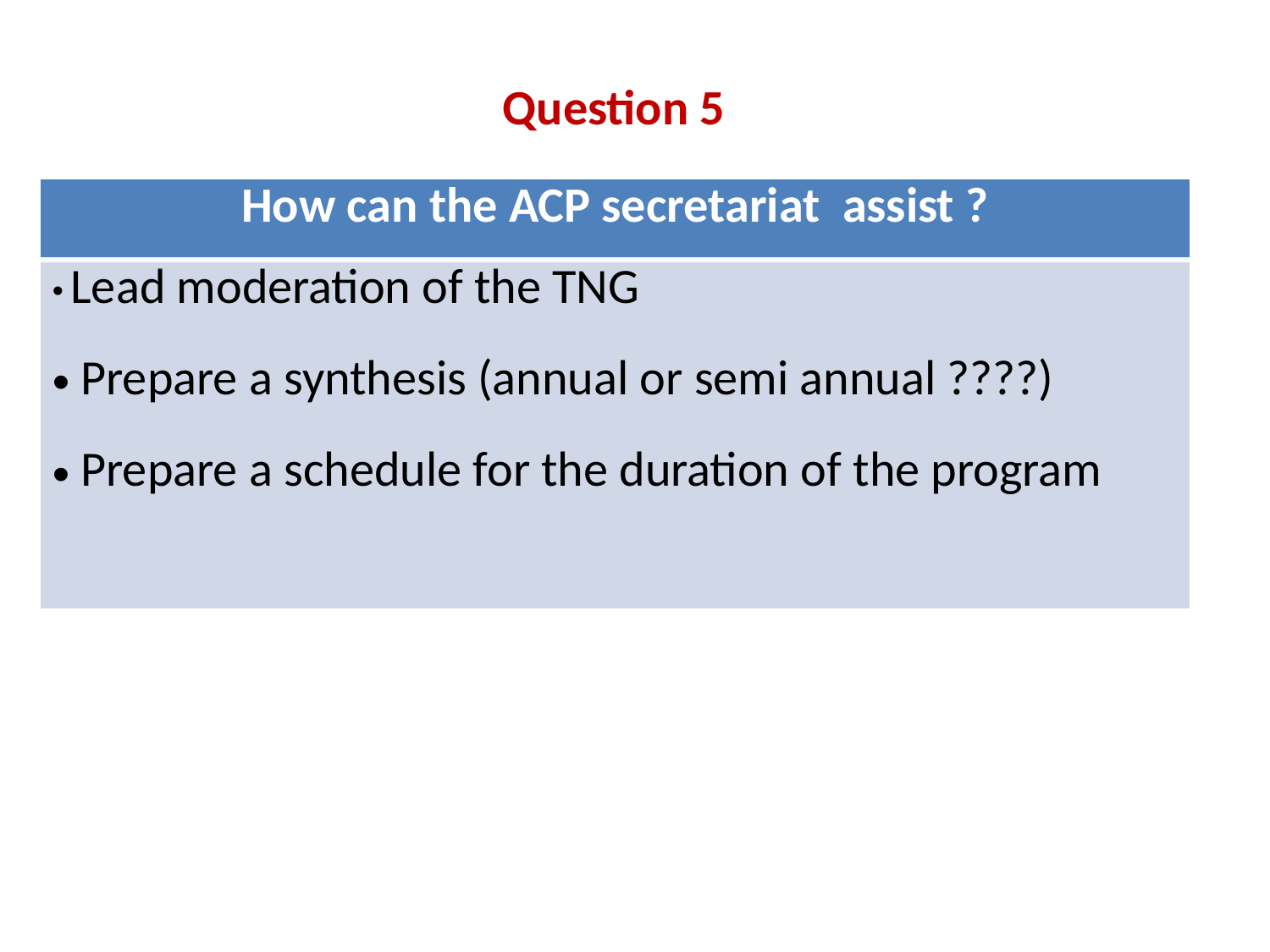

Question 5
| How can the ACP secretariat assist ? |
| --- |
| Lead moderation of the TNG Prepare a synthesis (annual or semi annual ????) Prepare a schedule for the duration of the program |